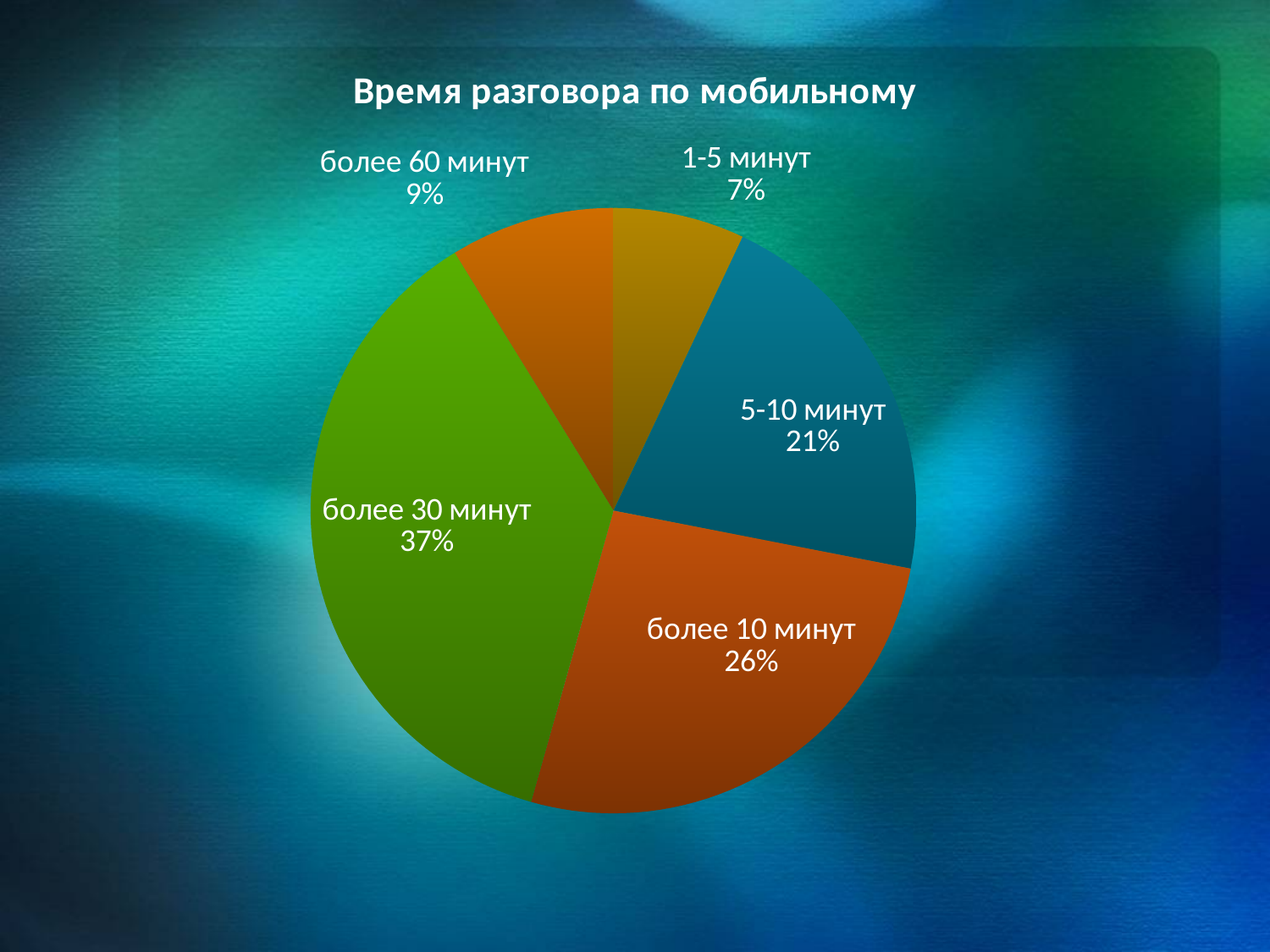

### Chart:

| Category | Время разговора по мобильному |
|---|---|
| 1-5 минут | 4.0 |
| 5-10 минут | 12.0 |
| более 10 минут | 15.0 |
| более 30 минут | 21.0 |
| более 60 минут | 5.0 |